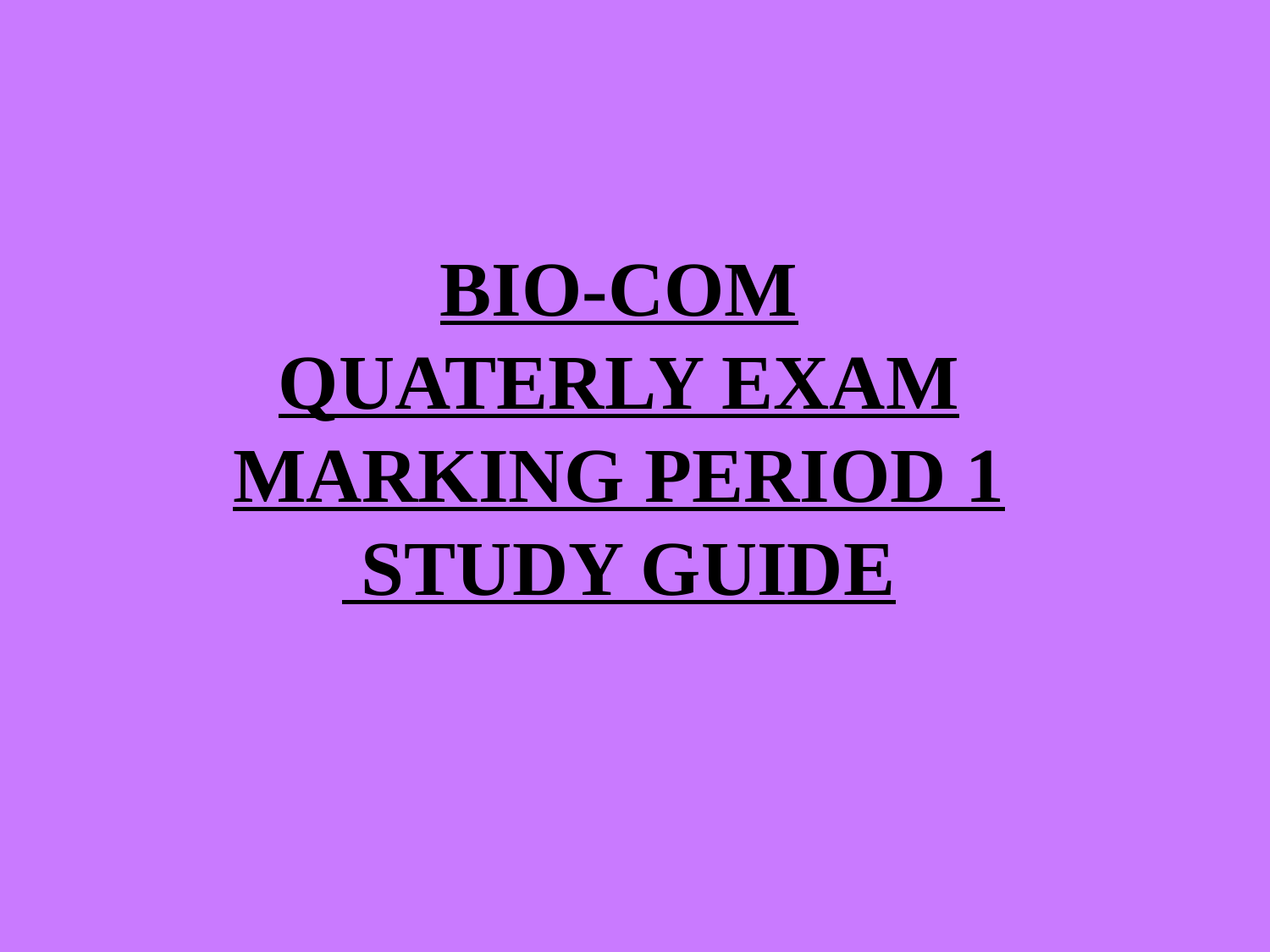

BIO-COM QUATERLY EXAM MARKING PERIOD 1  STUDY GUIDE